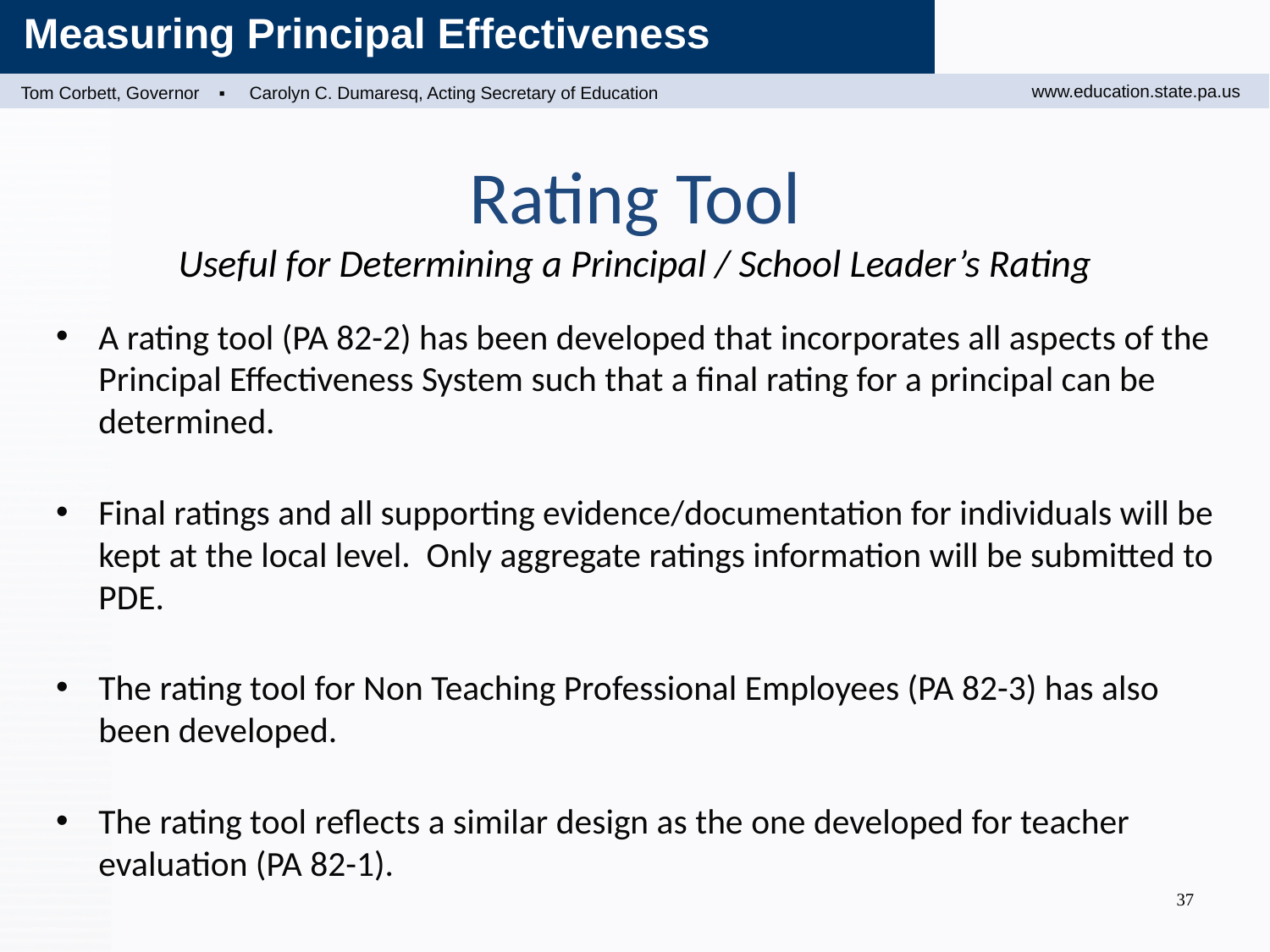

# Rating Tool Useful for Determining a Principal / School Leader’s Rating
A rating tool (PA 82-2) has been developed that incorporates all aspects of the Principal Effectiveness System such that a final rating for a principal can be determined.
Final ratings and all supporting evidence/documentation for individuals will be kept at the local level.  Only aggregate ratings information will be submitted to PDE.
The rating tool for Non Teaching Professional Employees (PA 82-3) has also been developed.
The rating tool reflects a similar design as the one developed for teacher evaluation (PA 82-1).

37